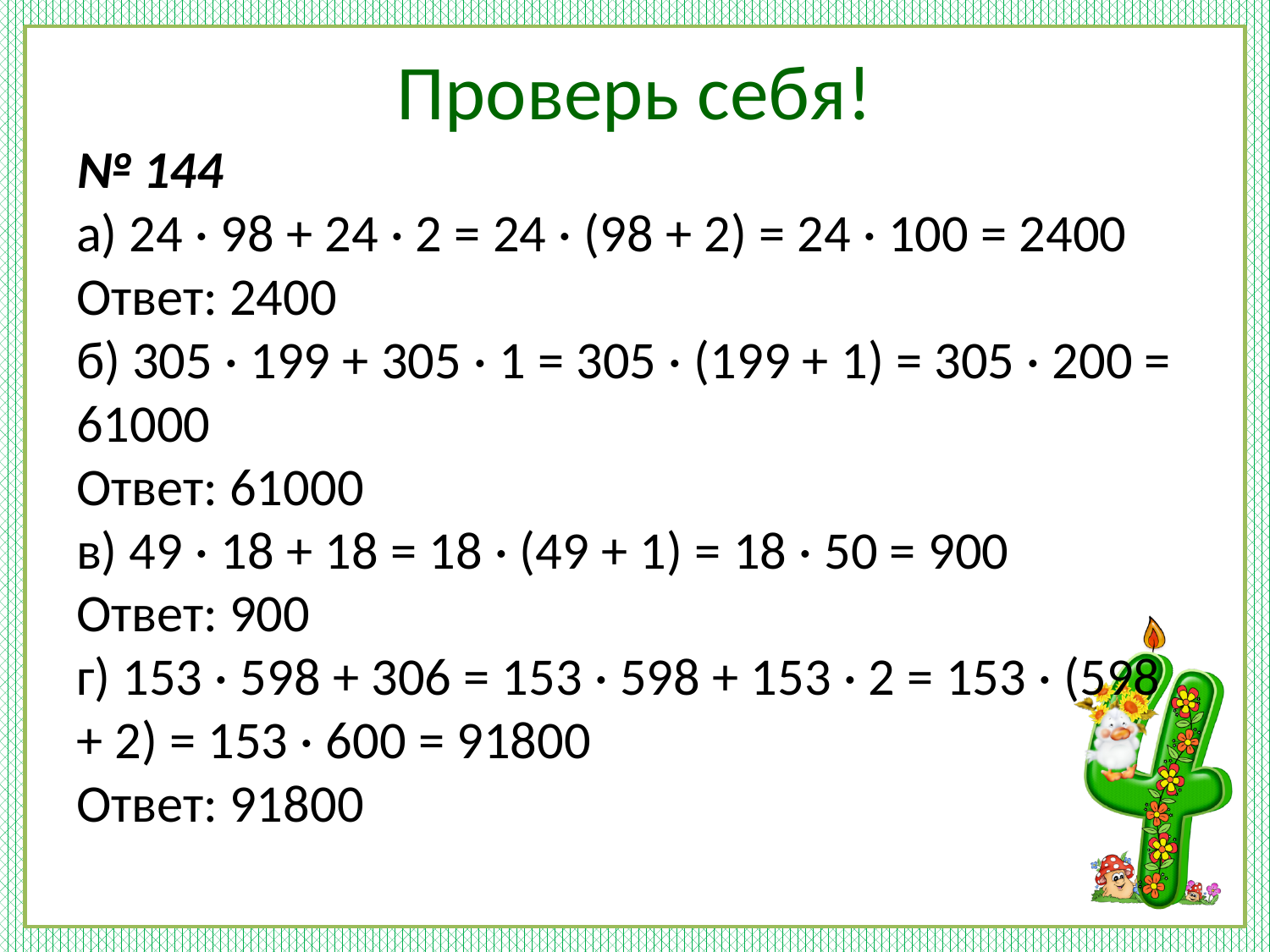

# Проверь себя!
№ 144
а) 24 · 98 + 24 · 2 = 24 · (98 + 2) = 24 · 100 = 2400
Ответ: 2400
б) 305 · 199 + 305 · 1 = 305 · (199 + 1) = 305 · 200 = 61000
Ответ: 61000
в) 49 · 18 + 18 = 18 · (49 + 1) = 18 · 50 = 900
Ответ: 900
г) 153 · 598 + 306 = 153 · 598 + 153 · 2 = 153 · (598 + 2) = 153 · 600 = 91800
Ответ: 91800